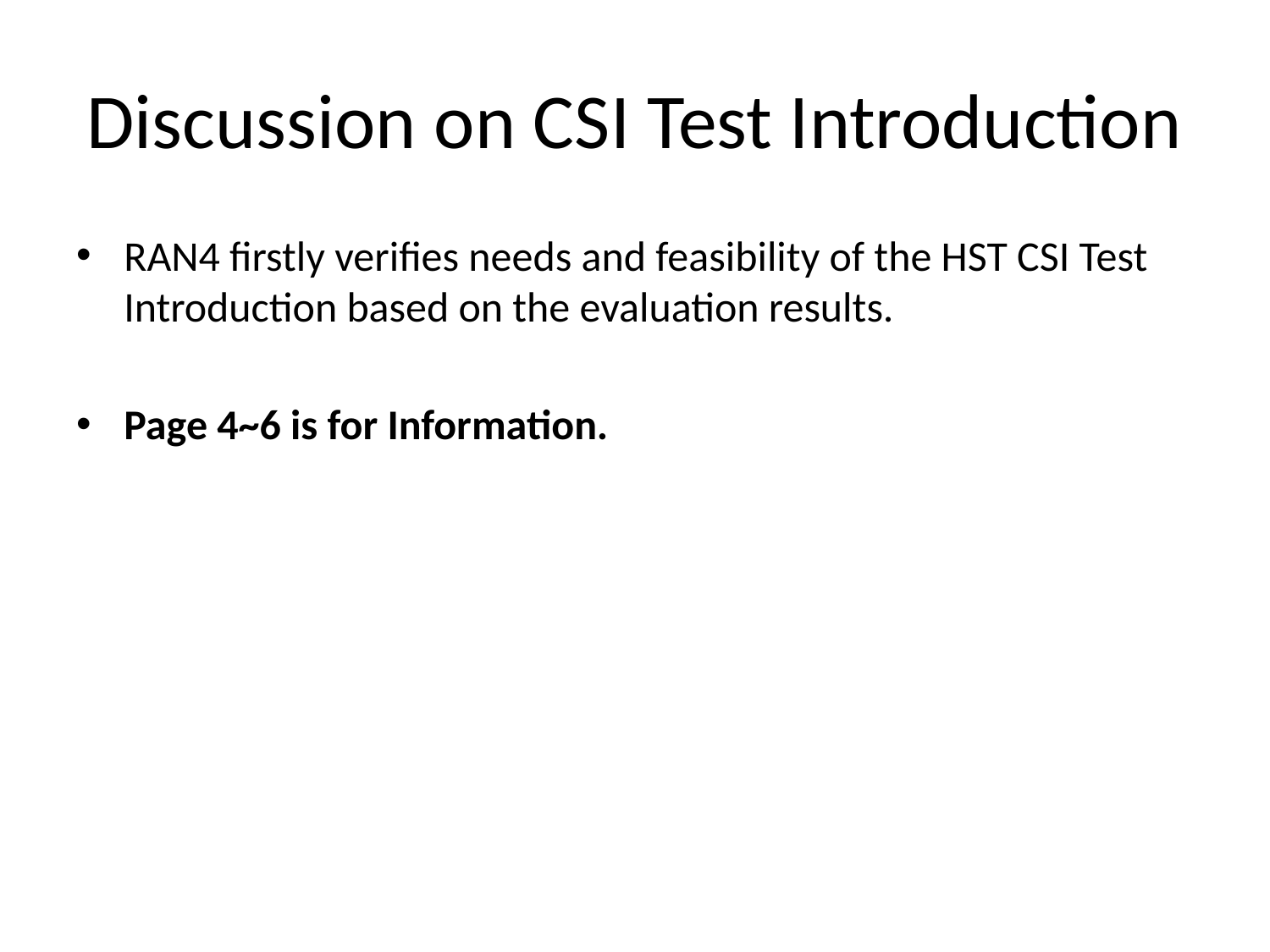

# Discussion on CSI Test Introduction
RAN4 firstly verifies needs and feasibility of the HST CSI Test Introduction based on the evaluation results.

Page 4~6 is for Information.